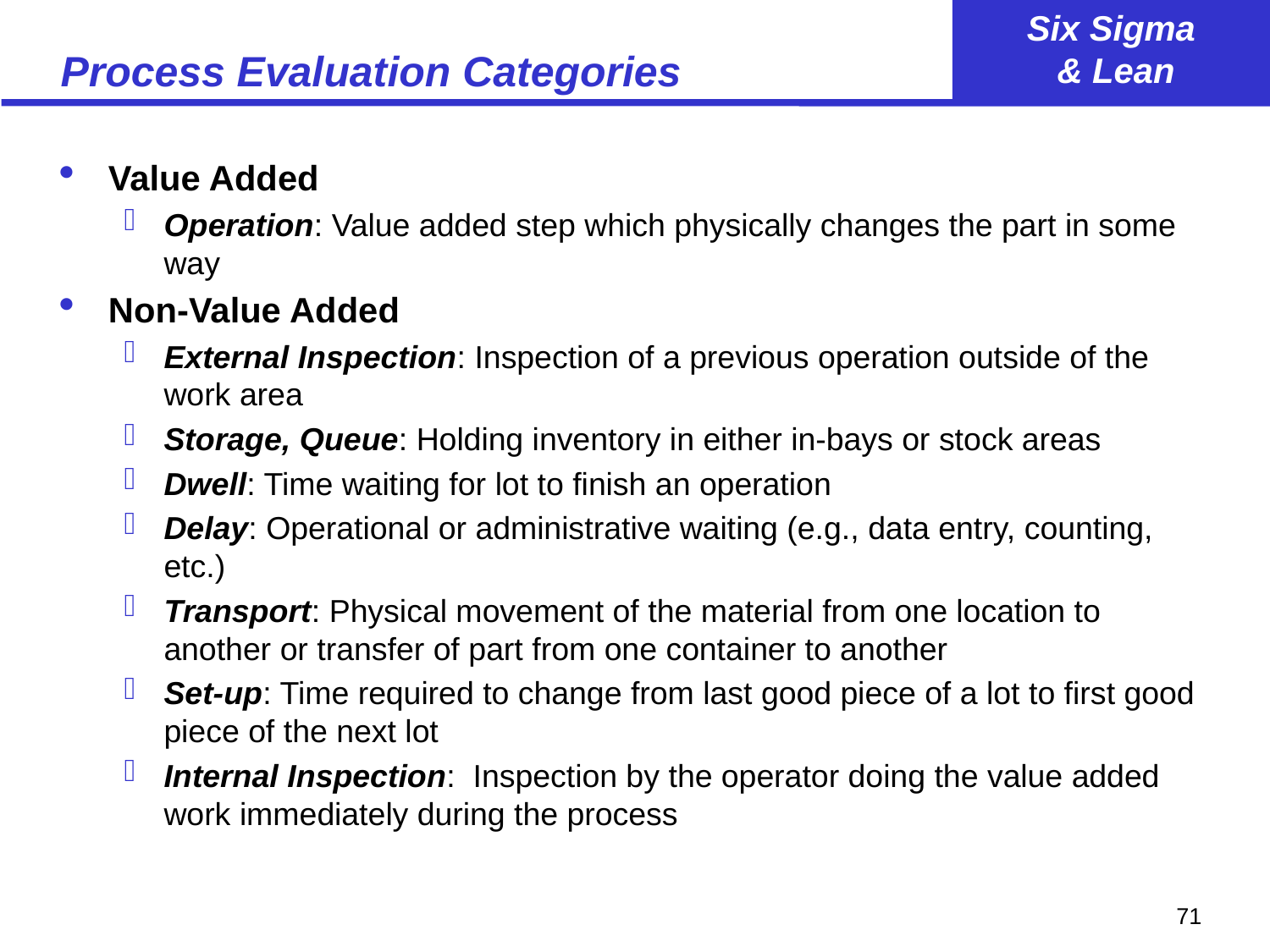

# Process Evaluation Categories
Value Added
Operation: Value added step which physically changes the part in some way
Non-Value Added
External Inspection: Inspection of a previous operation outside of the work area
Storage, Queue: Holding inventory in either in-bays or stock areas
Dwell: Time waiting for lot to finish an operation
Delay: Operational or administrative waiting (e.g., data entry, counting, etc.)
Transport: Physical movement of the material from one location to another or transfer of part from one container to another
Set-up: Time required to change from last good piece of a lot to first good piece of the next lot
Internal Inspection:  Inspection by the operator doing the value added work immediately during the process